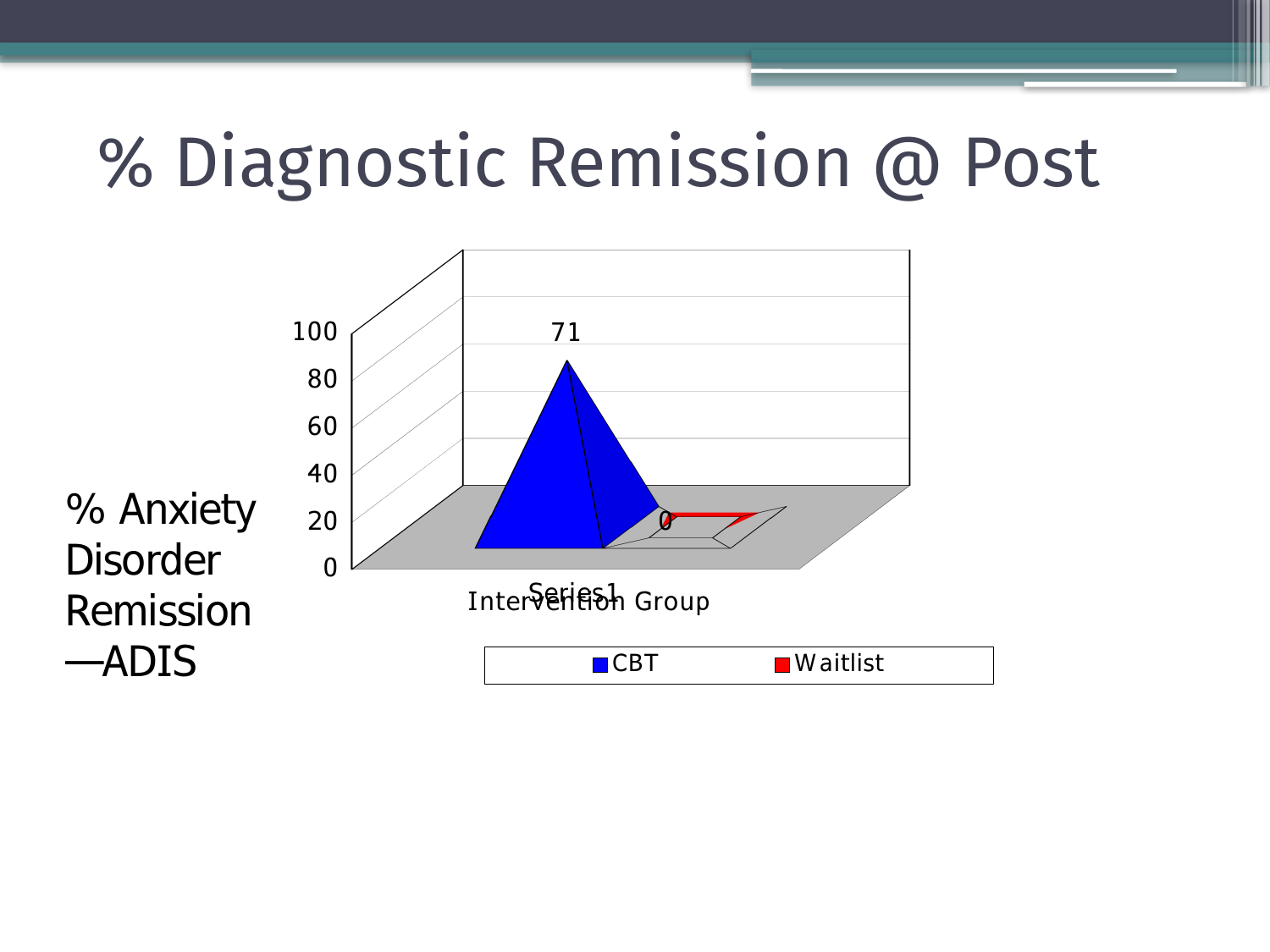

# % Diagnostic Remission @ Post

[unsupported chart]

% Anxiety Disorder Remission—ADIS